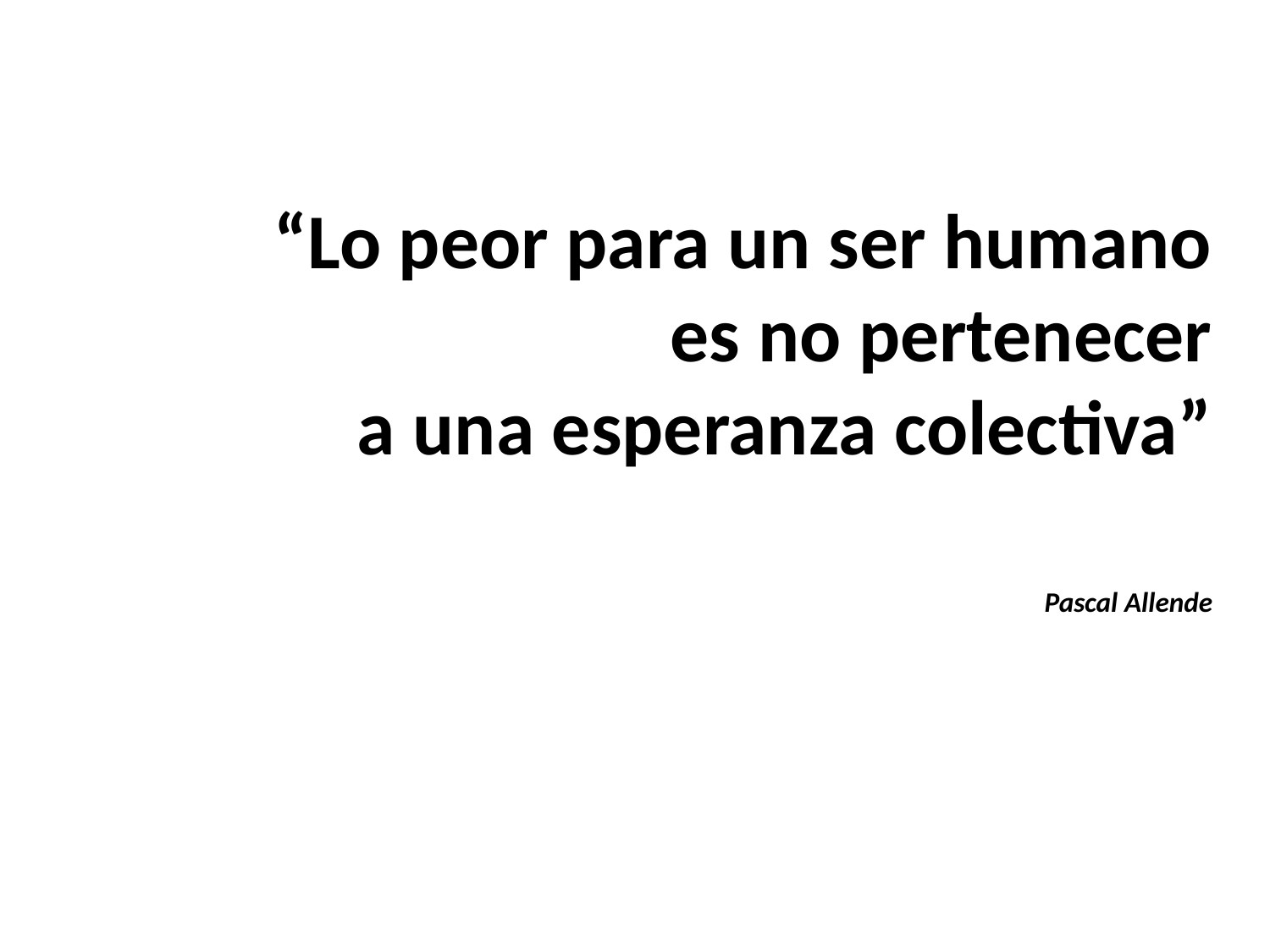

“Lo peor para un ser humano
es no pertenecer
a una esperanza colectiva”

Pascal Allende